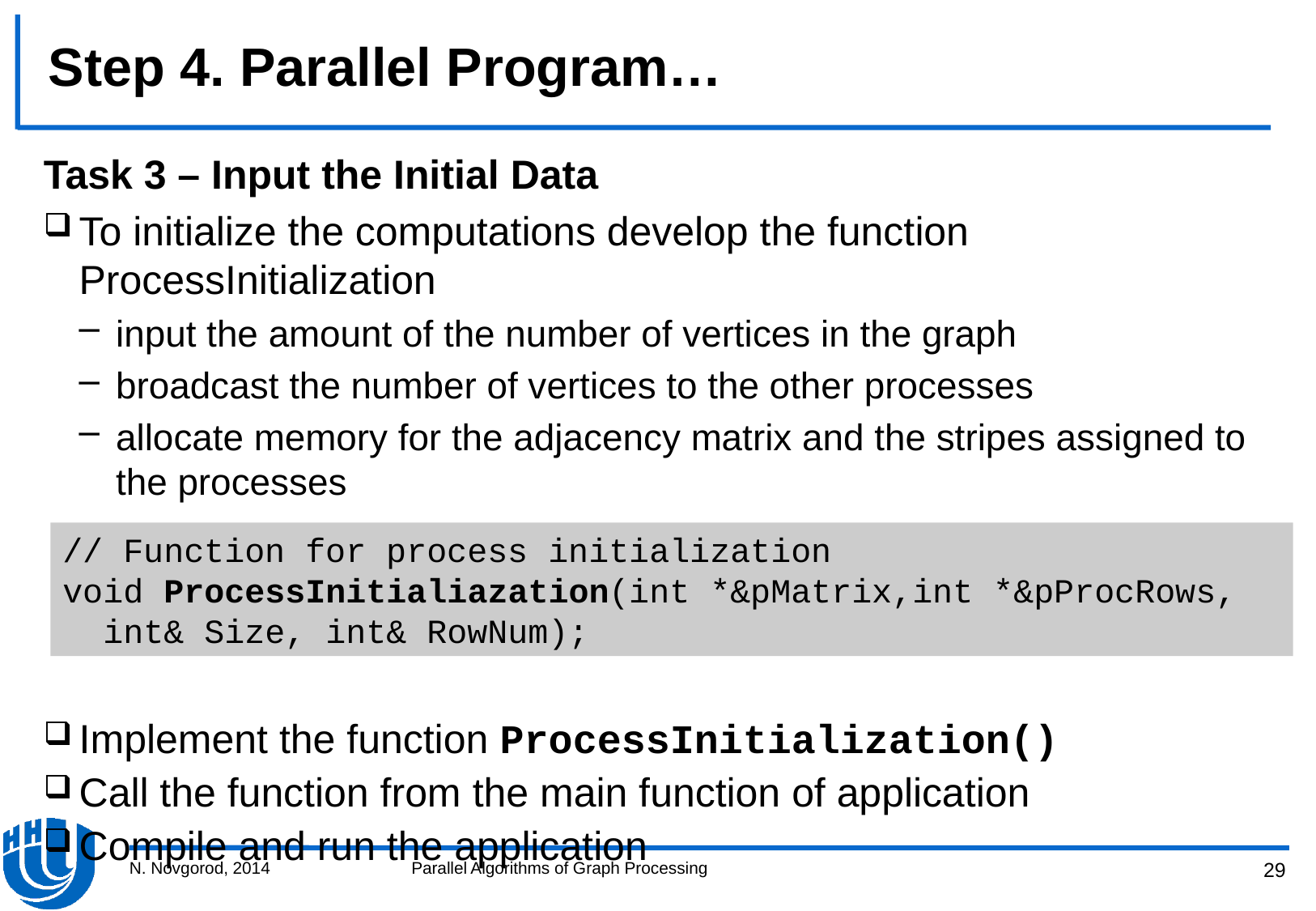

# Step 4. Parallel Program…
Task 3 – Input the Initial Data
To initialize the computations develop the function ProcessInitialization
input the amount of the number of vertices in the graph
broadcast the number of vertices to the other processes
allocate memory for the adjacency matrix and the stripes assigned to the processes

Implement the function ProcessInitialization()
Call the function from the main function of application
Compile and run the application
// Function for process initialization
void ProcessInitialiazation(int *&pMatrix,int *&pProcRows,
  int& Size, int& RowNum);
N. Novgorod, 2014
Parallel Algorithms of Graph Processing
29